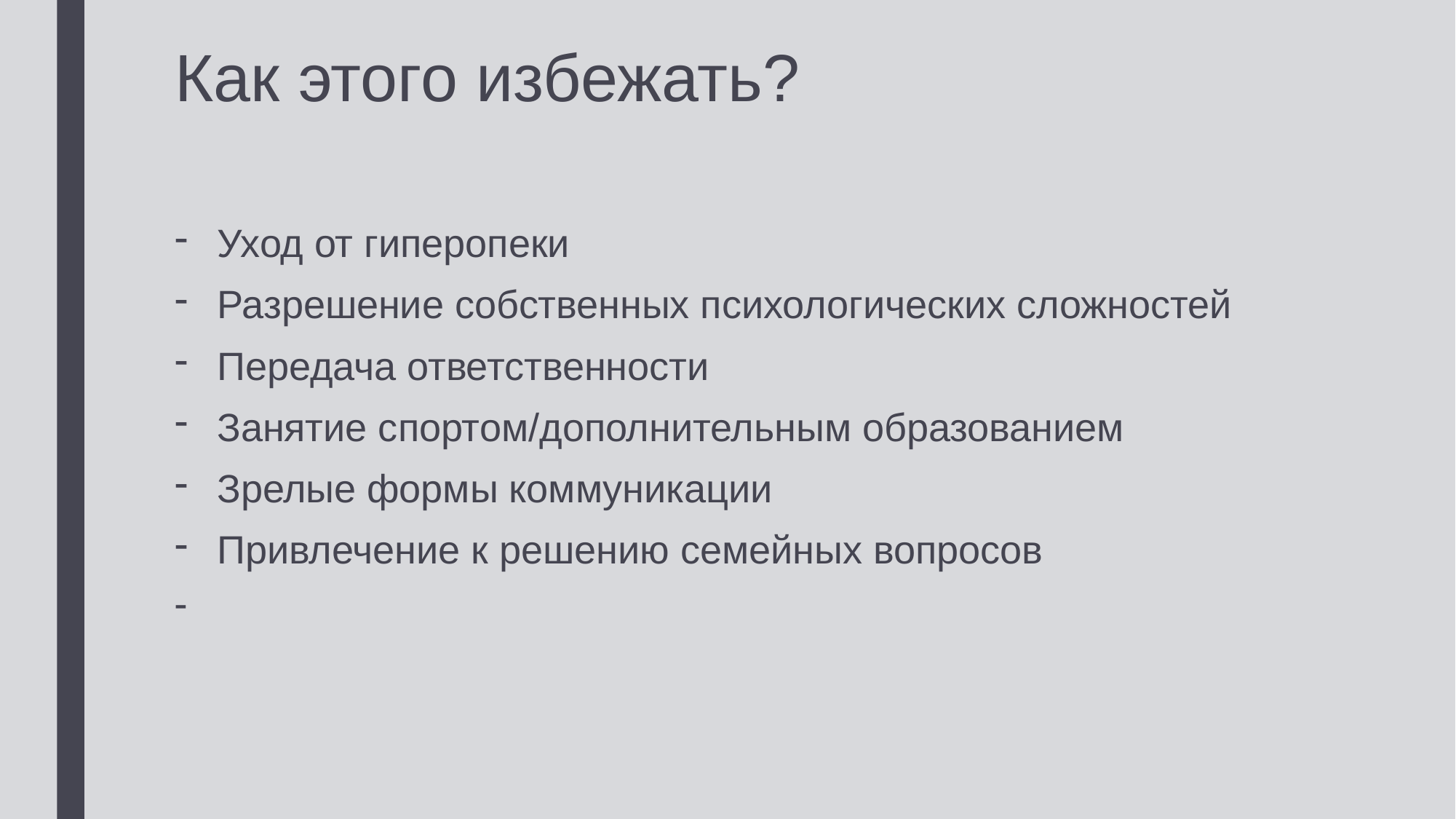

# Как этого избежать?
Уход от гиперопеки
Разрешение собственных психологических сложностей
Передача ответственности
Занятие спортом/дополнительным образованием
Зрелые формы коммуникации
Привлечение к решению семейных вопросов